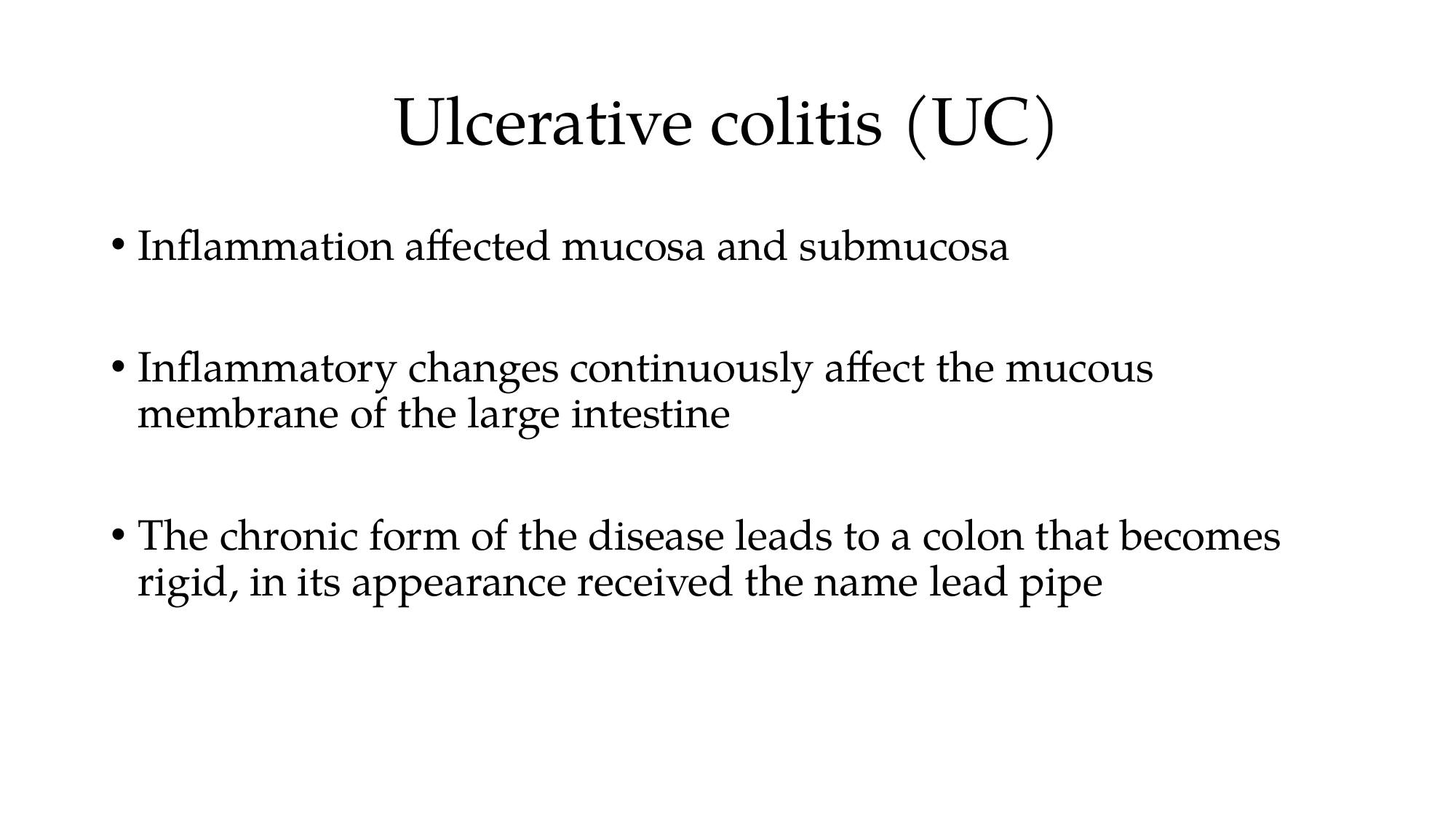

# Ulcerative colitis (UC)
Inflammation affected mucosa and submucosa

Inflammatory changes continuously affect the mucous membrane of the large intestine

The chronic form of the disease leads to a colon that becomes rigid, in its appearance received the name lead pipe